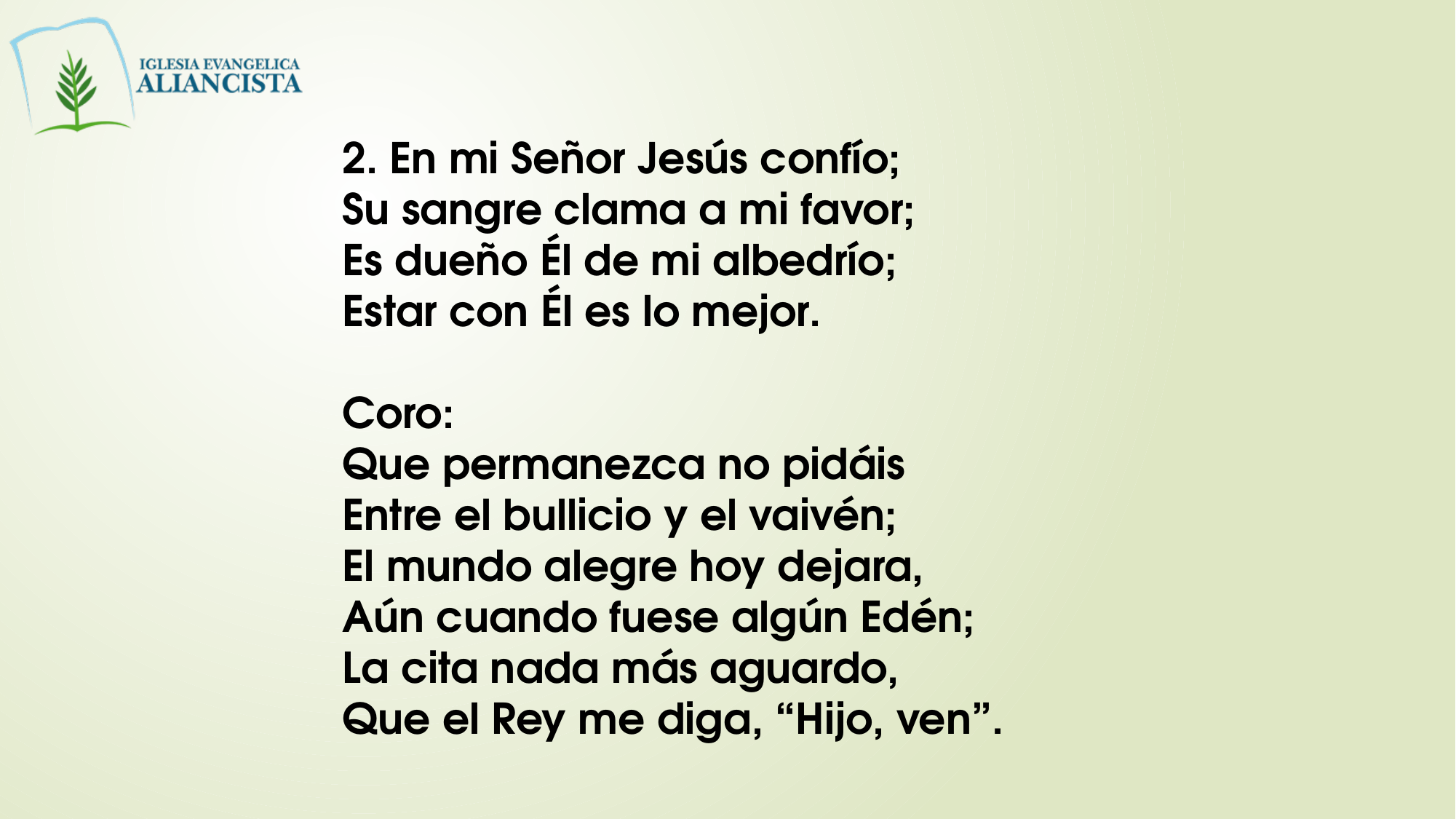

2. En mi Señor Jesús confío;
Su sangre clama a mi favor;
Es dueño Él de mi albedrío;
Estar con Él es lo mejor.

Coro:
Que permanezca no pidáis
Entre el bullicio y el vaivén;
El mundo alegre hoy dejara,
Aún cuando fuese algún Edén;
La cita nada más aguardo,
Que el Rey me diga, “Hijo, ven”.